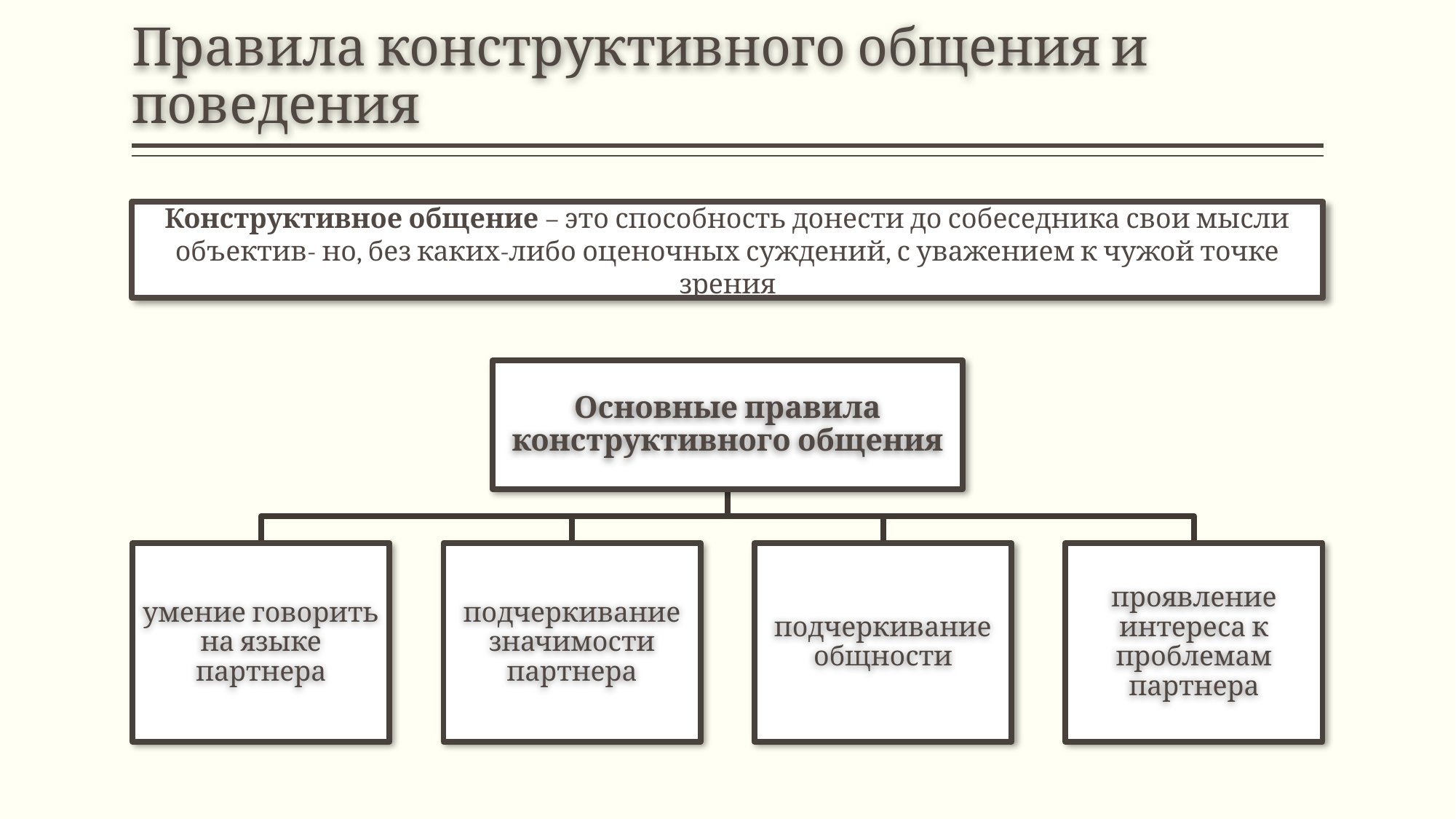

# Правила конструктивного общения и поведения
Конструктивное общение – это способность донести до собеседника свои мысли объектив- но, без каких-либо оценочных суждений, с уважением к чужой точке зрения

Основные правила конструктивного общения

умение говорить на языке партнера

подчеркивание значимости партнера

подчеркивание общности

проявление интереса к проблемам партнера